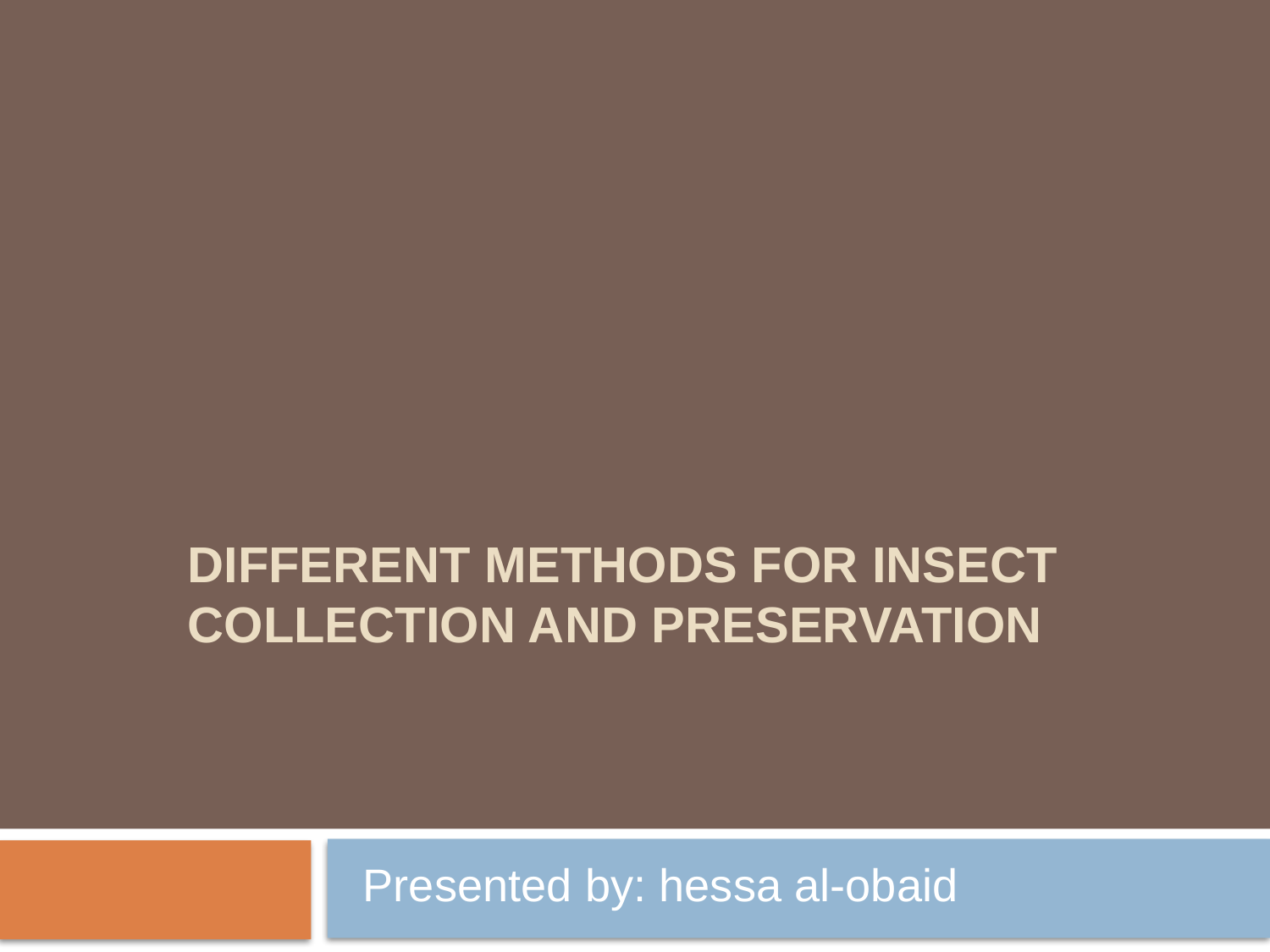

# Different methods for insect collection and preservation
Presented by: hessa al-obaid